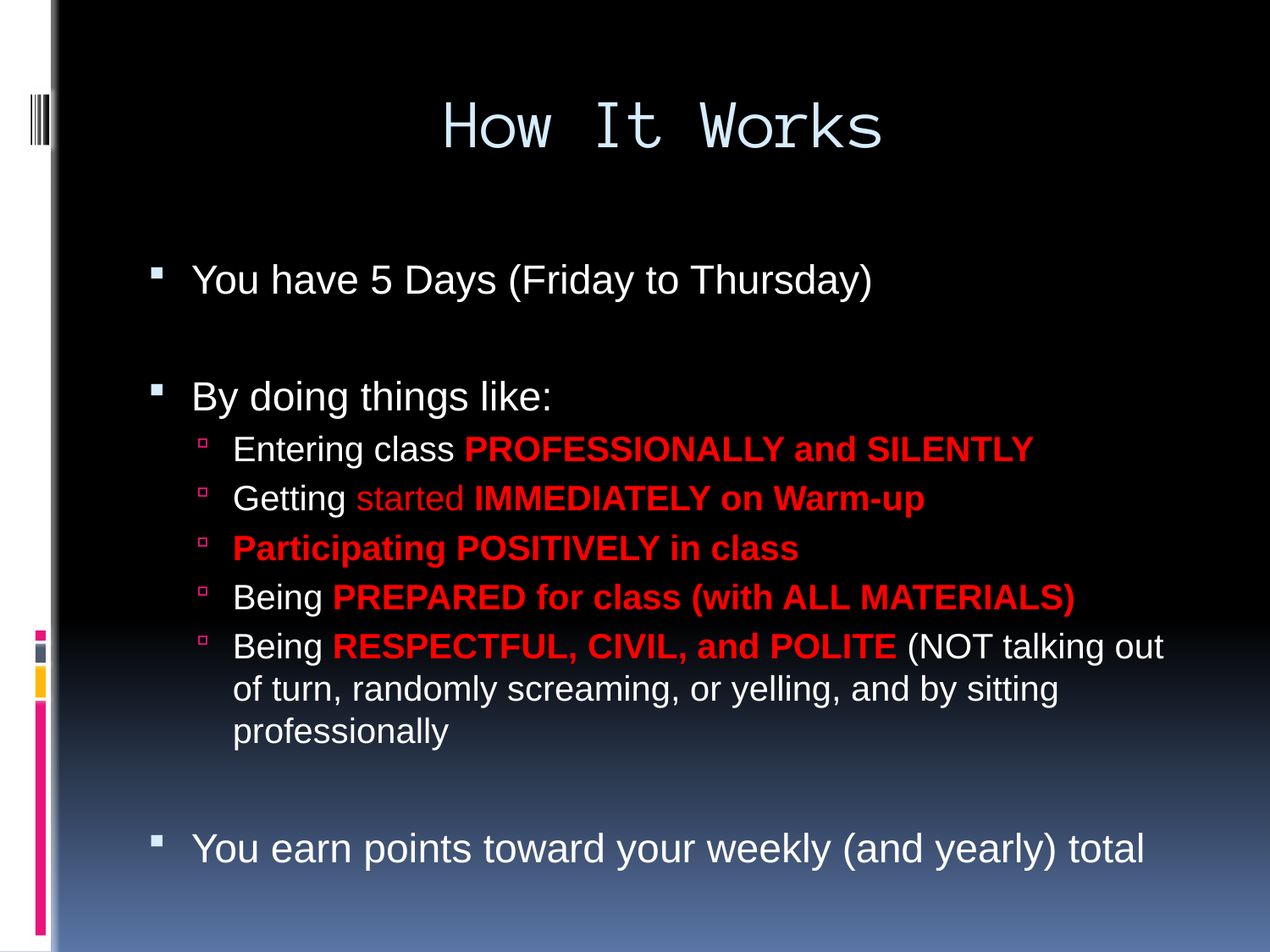

# How It Works
You have 5 Days (Friday to Thursday)

By doing things like:
Entering class PROFESSIONALLY and SILENTLY
Getting started IMMEDIATELY on Warm-up
Participating POSITIVELY in class
Being PREPARED for class (with ALL MATERIALS)
Being RESPECTFUL, CIVIL, and POLITE (NOT talking out of turn, randomly screaming, or yelling, and by sitting professionally

You earn points toward your weekly (and yearly) total